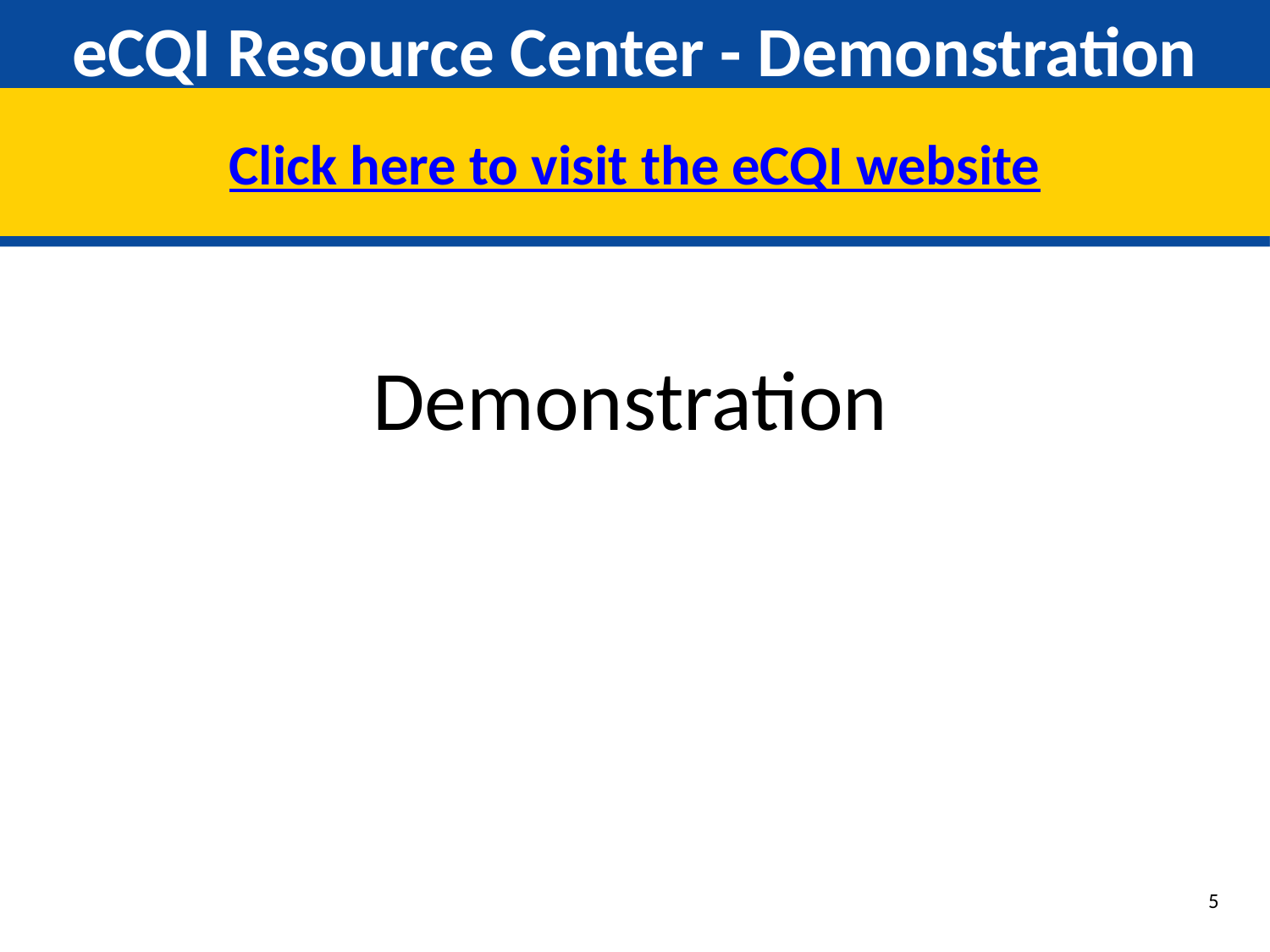

# eCQI Resource Center - Demonstration
Click here to visit the eCQI website
Demonstration